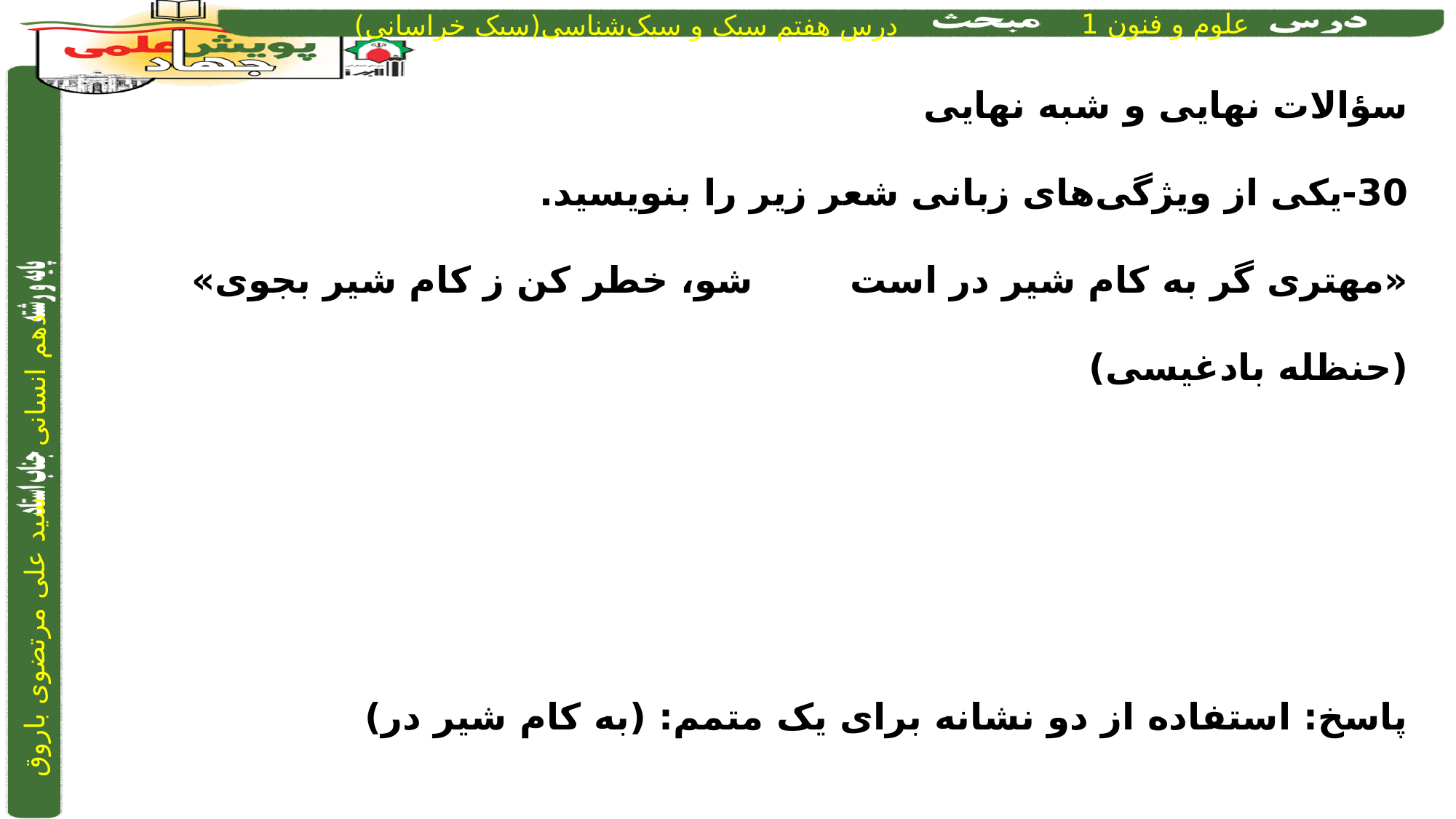

سؤالات نهایی و شبه نهایی
30-یکی از ویژگی‌های زبانی شعر زیر را بنویسید.
«مهتری گر به کام شیر در است	 	شو، خطر کن ز کام شیر بجوی» (حنظله بادغیسی)

پاسخ: استفاده از دو نشانه برای یک متمم: (به کام شیر در)